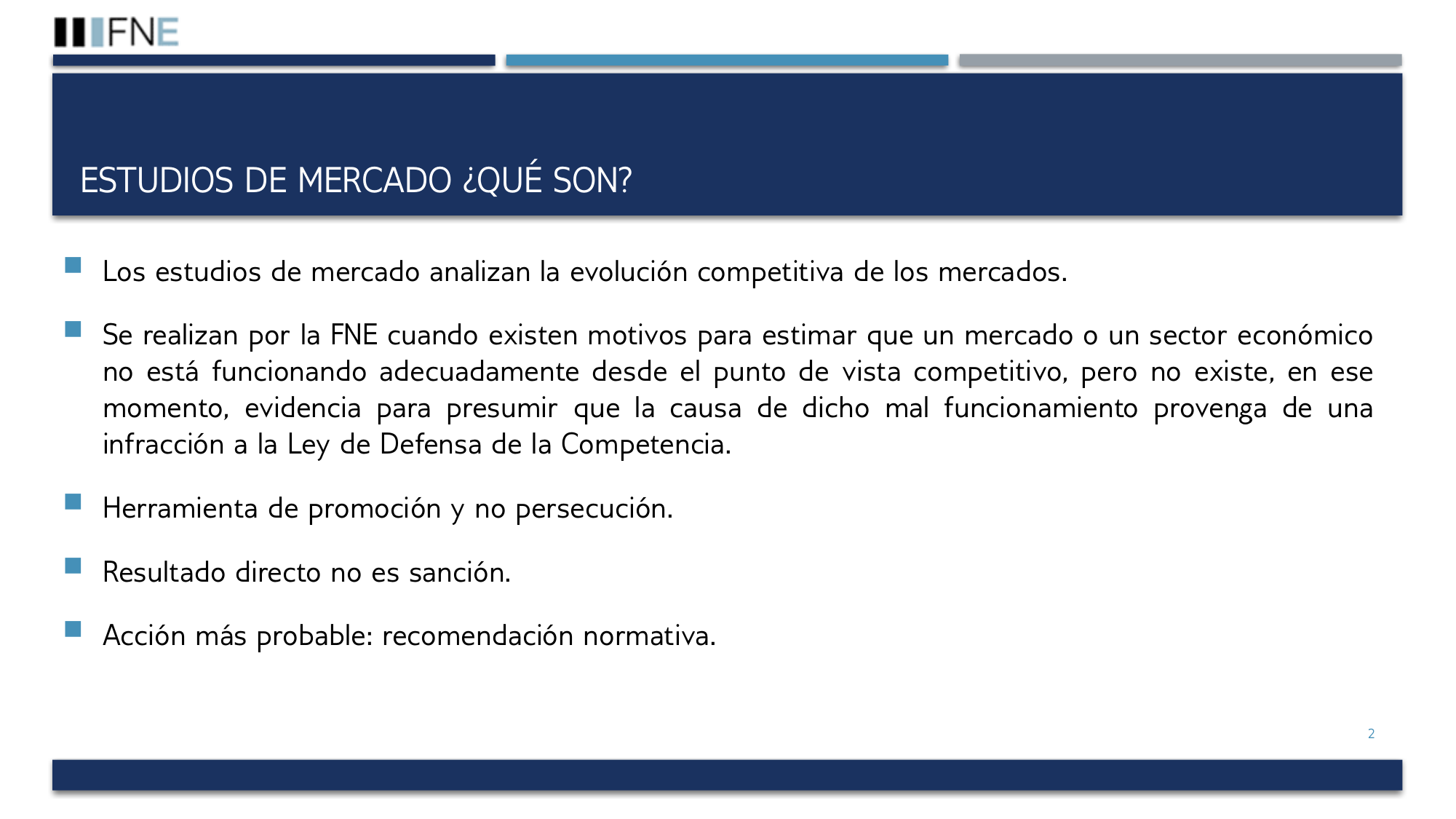

# ESTUDIOS DE MERCADO ¿QUÉ SON?
Los estudios de mercado analizan la evolución competitiva de los mercados.
Se realizan por la FNE cuando existen motivos para estimar que un mercado o un sector económico no está funcionando adecuadamente desde el punto de vista competitivo, pero no existe, en ese momento, evidencia para presumir que la causa de dicho mal funcionamiento provenga de una infracción a la Ley de Defensa de la Competencia.
Herramienta de promoción y no persecución.
Resultado directo no es sanción.
Acción más probable: recomendación normativa.
2